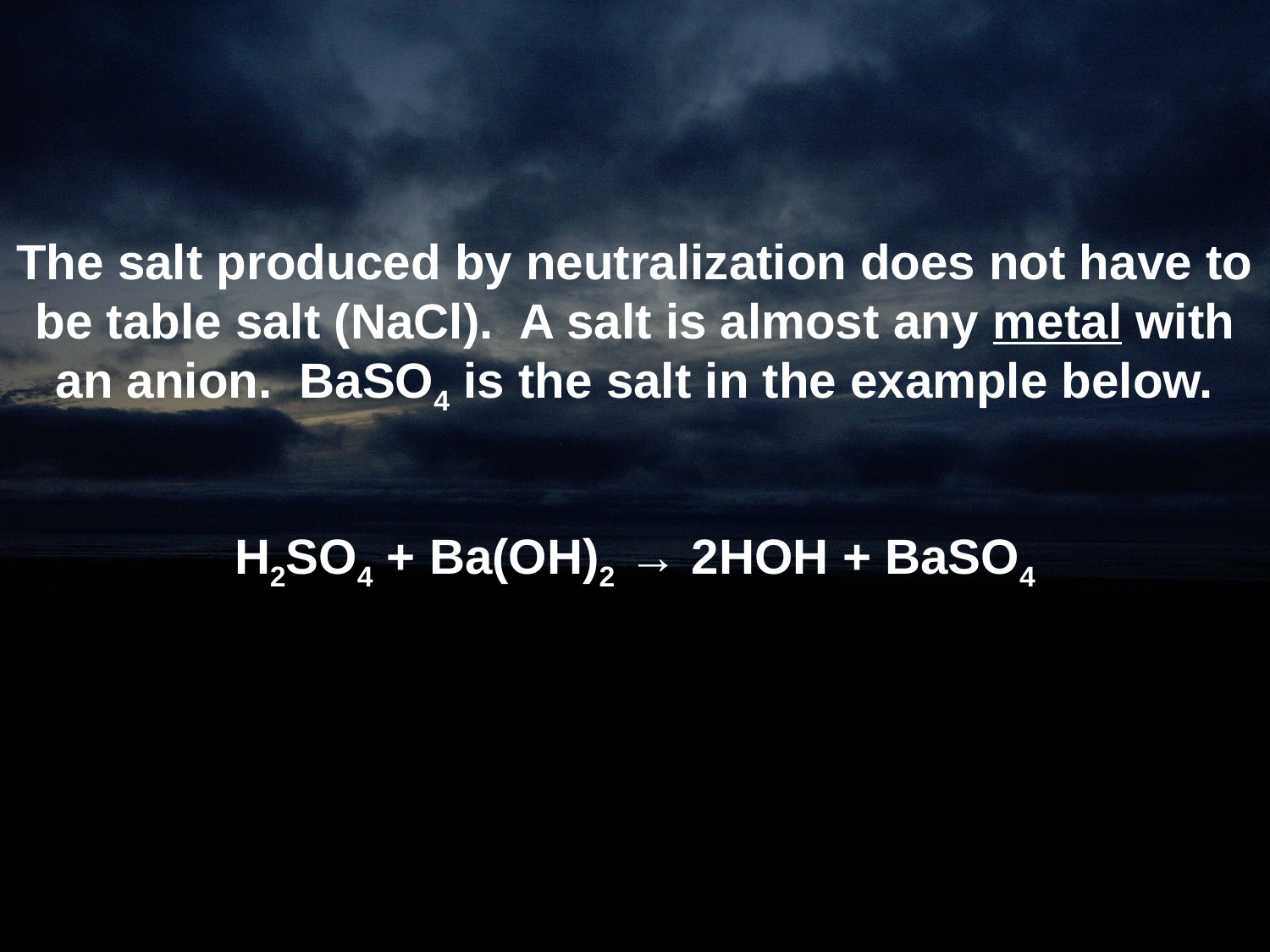

The salt produced by neutralization does not have to be table salt (NaCl).  A salt is almost any metal with an anion.  BaSO4 is the salt in the example below.

H2SO4 + Ba(OH)2 → 2HOH + BaSO4